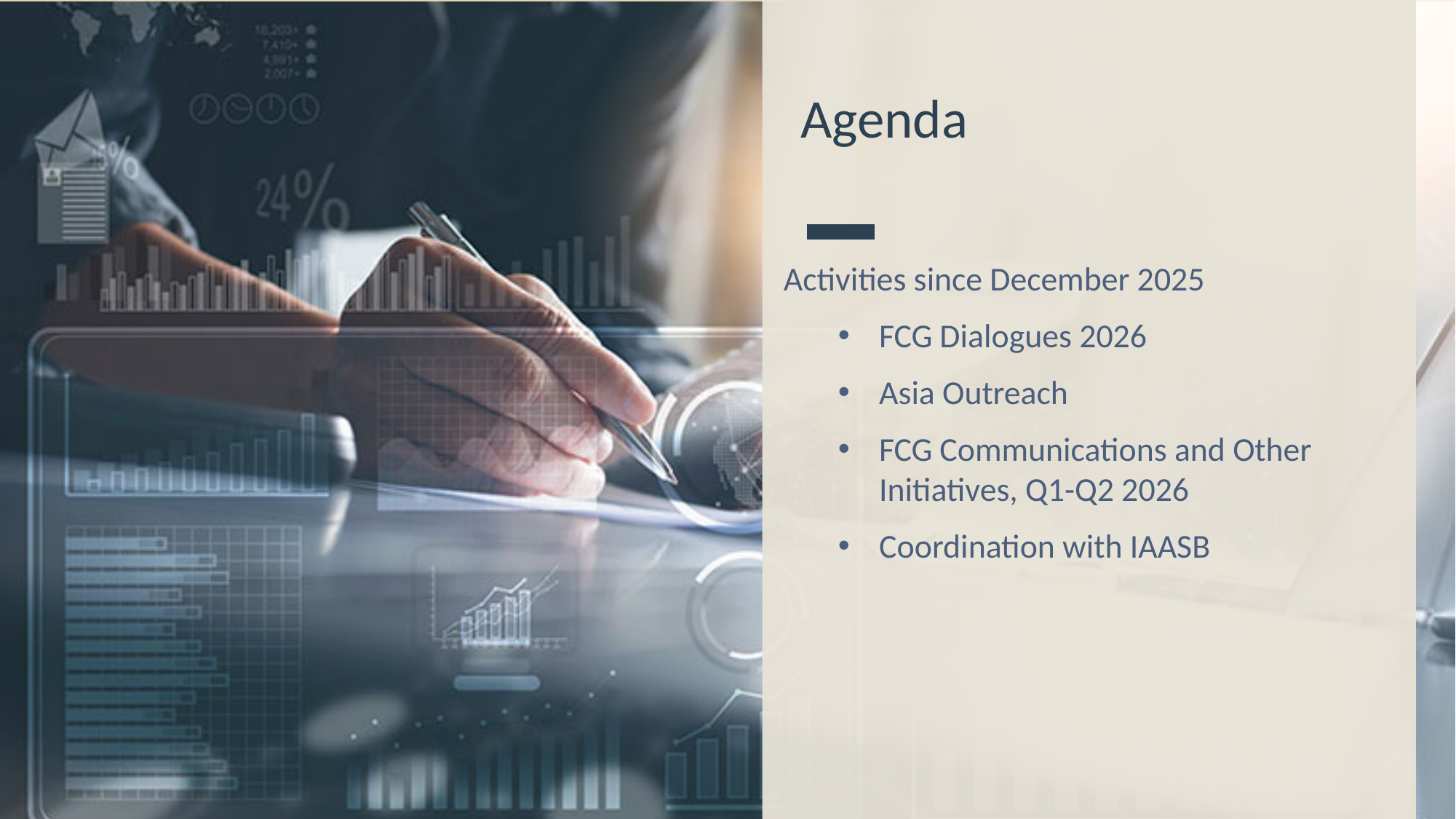

# Agenda
Activities since December 2025
FCG Dialogues 2026
Asia Outreach
FCG Communications and Other Initiatives, Q1-Q2 2026
Coordination with IAASB